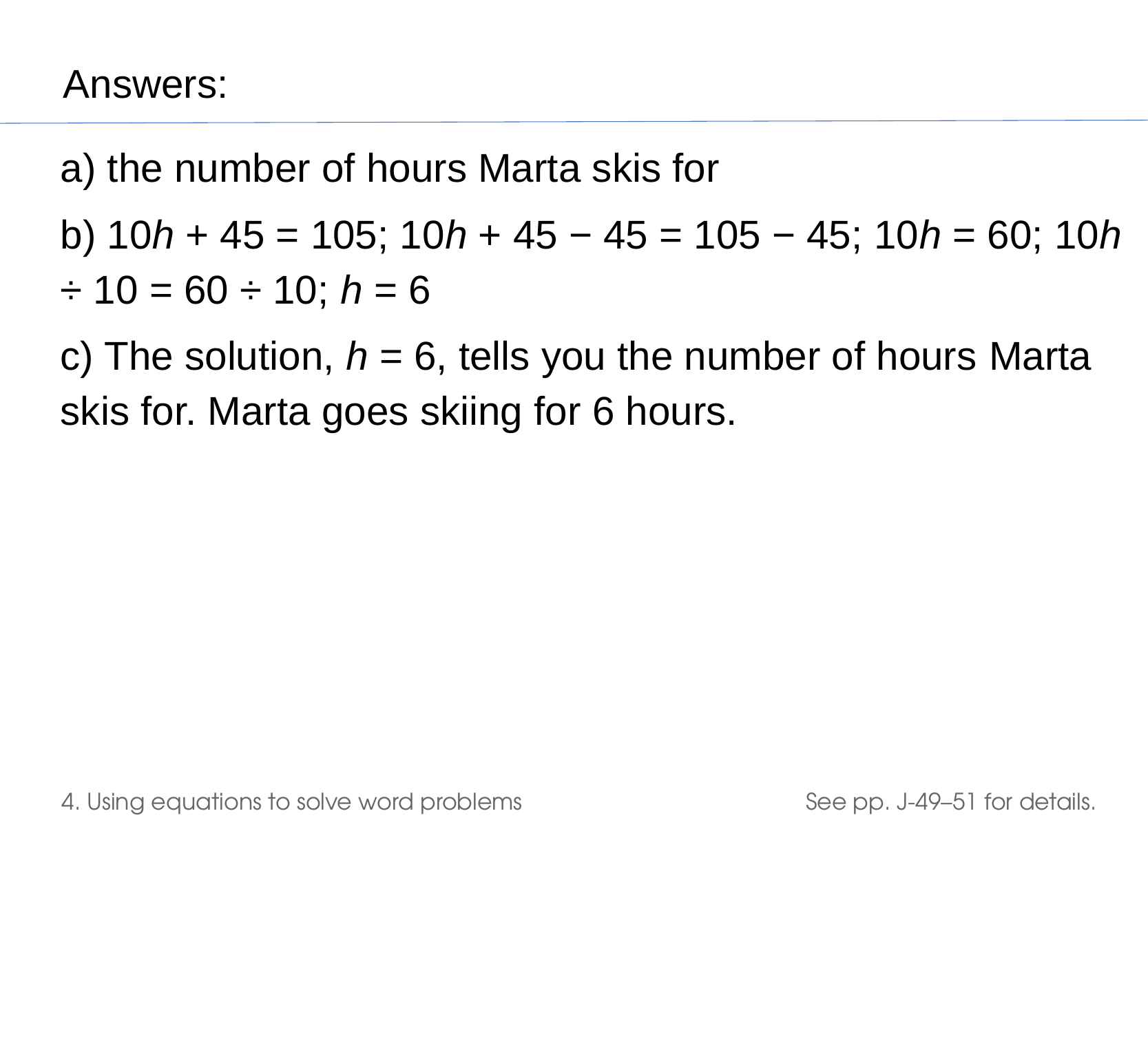

Answers:
a) the number of hours Marta skis for
b) 10h + 45 = 105; 10h + 45 − 45 = 105 − 45; 10h = 60; 10h ÷ 10 = 60 ÷ 10; h = 6
c) The solution, h = 6, tells you the number of hours Marta skis for. Marta goes skiing for 6 hours.
4. Using equations to solve word problems
See pp. J-49–51 for details.